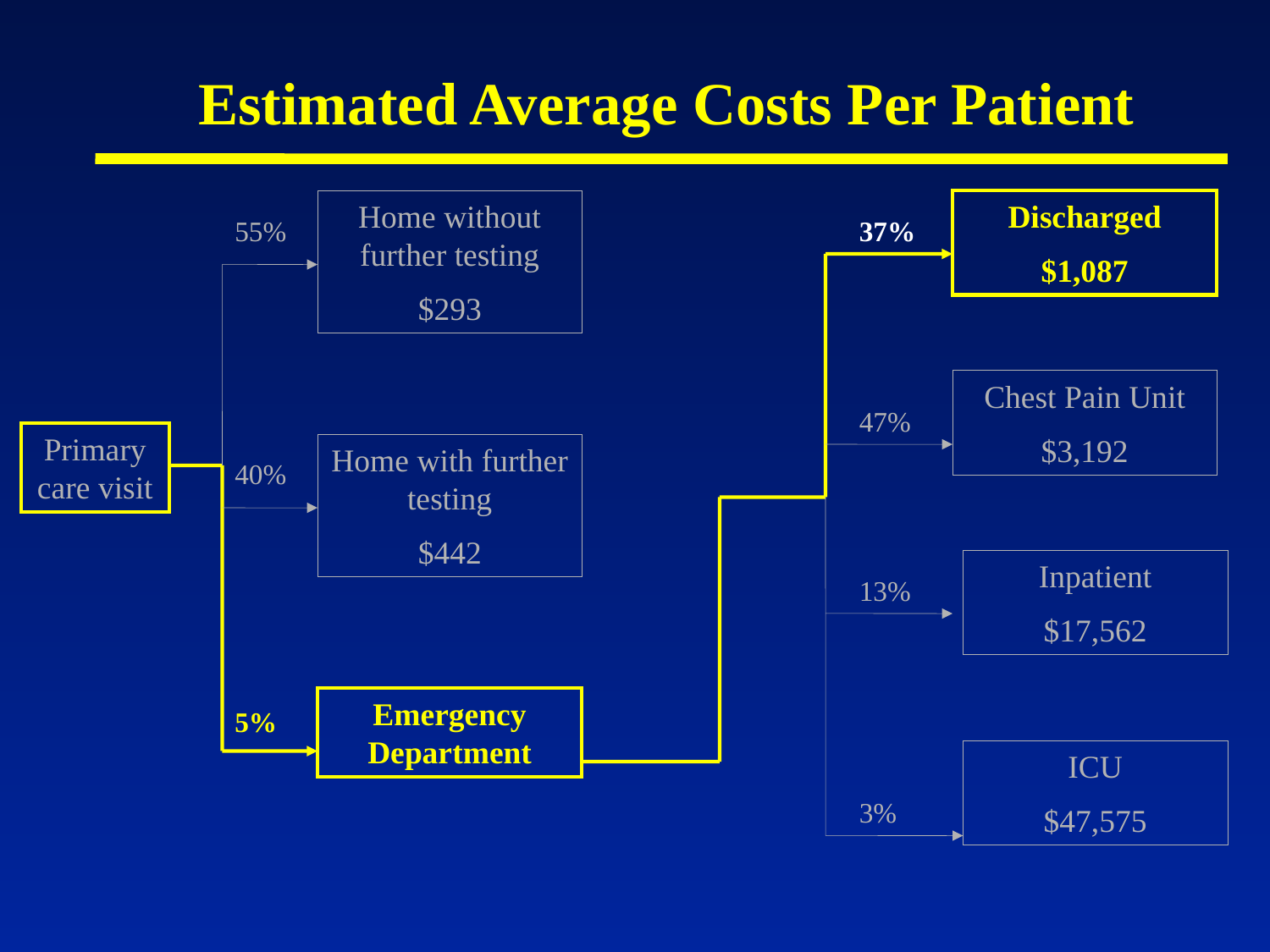

# Estimated Average Costs Per Patient
Home without further testing
$293
Discharged
$1,087
55%
37%

Chest Pain Unit
$3,192
47%
Primary care visit
Home with further testing
$442

40%

Inpatient
$17,562
13%

Emergency Department
5%
ICU
$47,575

3%